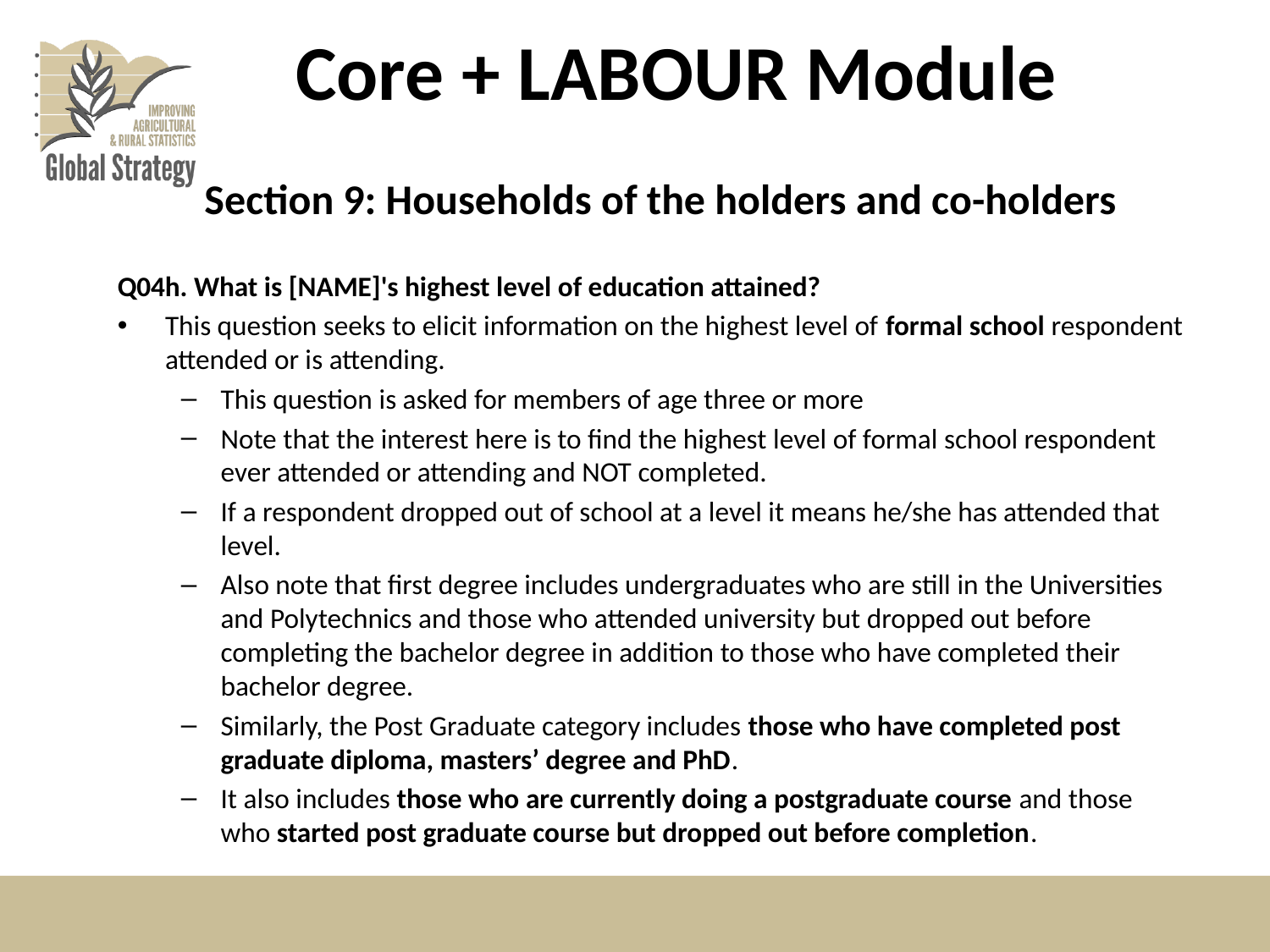

# Core + LABOUR Module
Section 9: Households of the holders and co-holders

Q04h. What is [NAME]'s highest level of education attained?
This question seeks to elicit information on the highest level of formal school respondent attended or is attending.
This question is asked for members of age three or more
Note that the interest here is to find the highest level of formal school respondent ever attended or attending and NOT completed.
If a respondent dropped out of school at a level it means he/she has attended that level.
Also note that first degree includes undergraduates who are still in the Universities and Polytechnics and those who attended university but dropped out before completing the bachelor degree in addition to those who have completed their bachelor degree.
Similarly, the Post Graduate category includes those who have completed post graduate diploma, masters’ degree and PhD.
It also includes those who are currently doing a postgraduate course and those who started post graduate course but dropped out before completion.